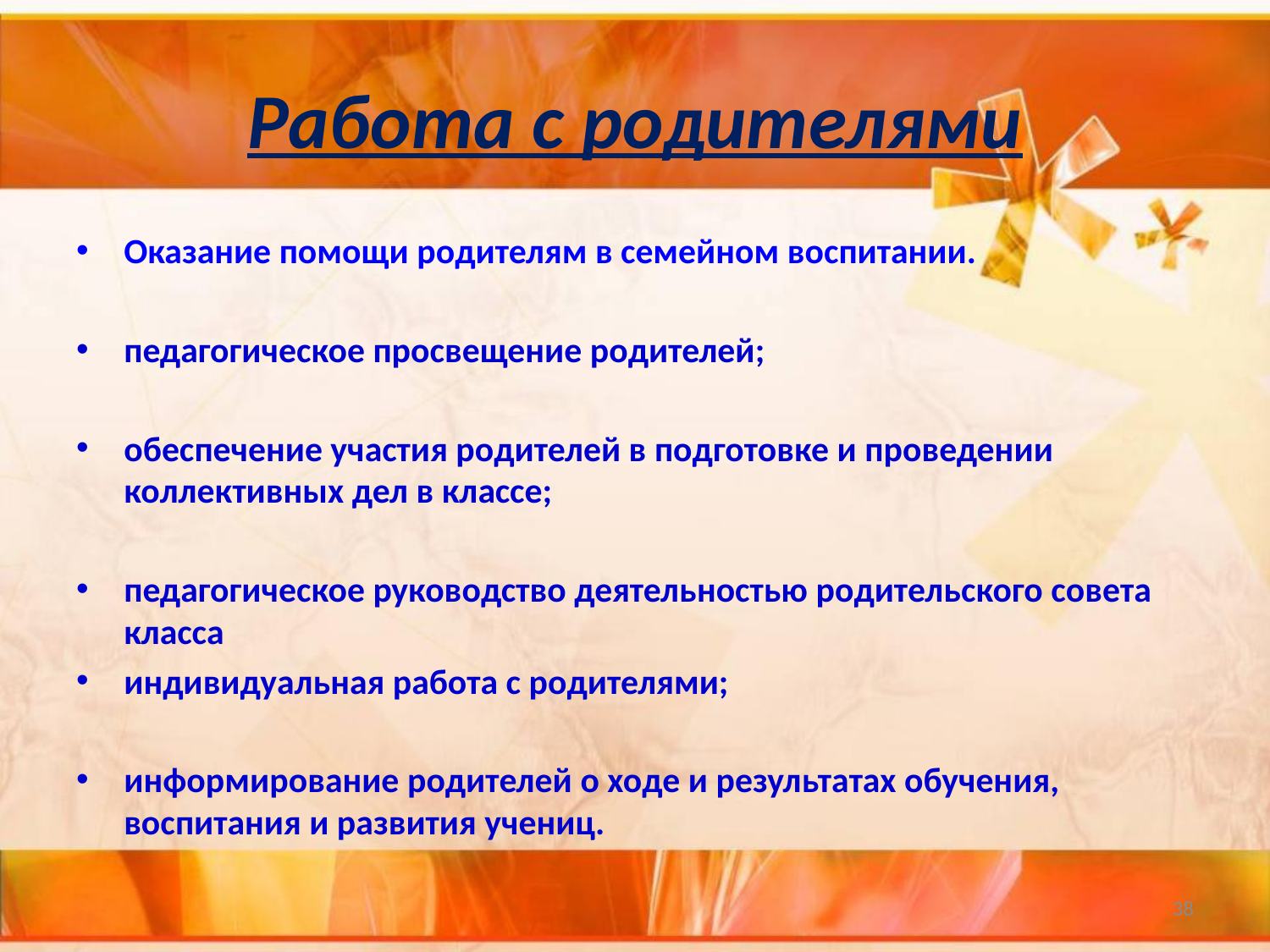

# Работа с родителями
Оказание помощи родителям в семейном воспитании.

педагогическое просвещение родителей;

обеспечение участия родителей в подготовке и проведении коллективных дел в классе;

педагогическое руководство деятельностью родительского совета класса
индивидуальная работа с родителями;

информирование родителей о ходе и результатах обучения, воспитания и развития учениц.
38